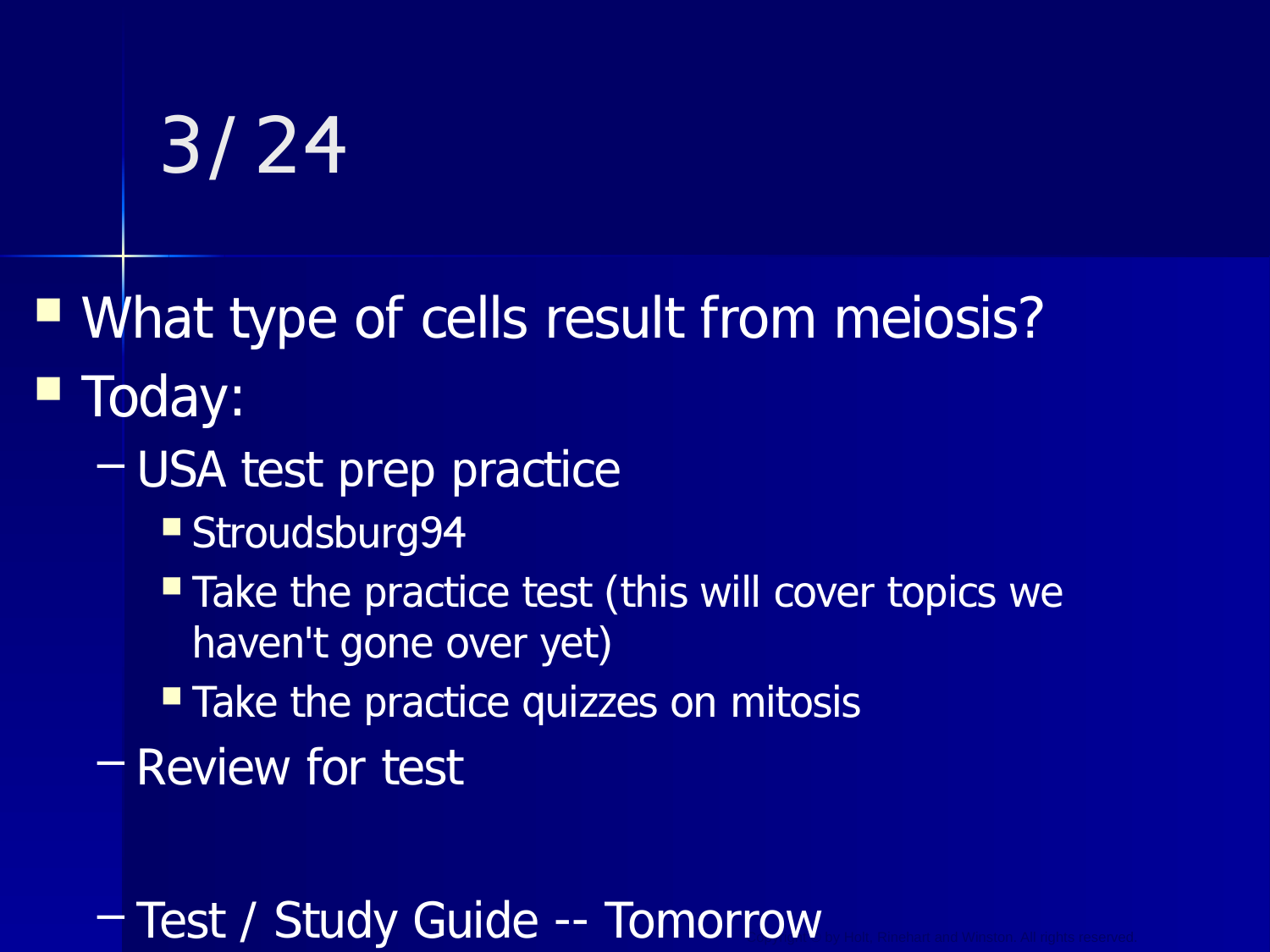

# 3/24
What type of cells result from meiosis?
Today:
USA test prep practice
Stroudsburg94
Take the practice test (this will cover topics we haven't gone over yet)
Take the practice quizzes on mitosis
Review for test

Test / Study Guide -- Tomorrow